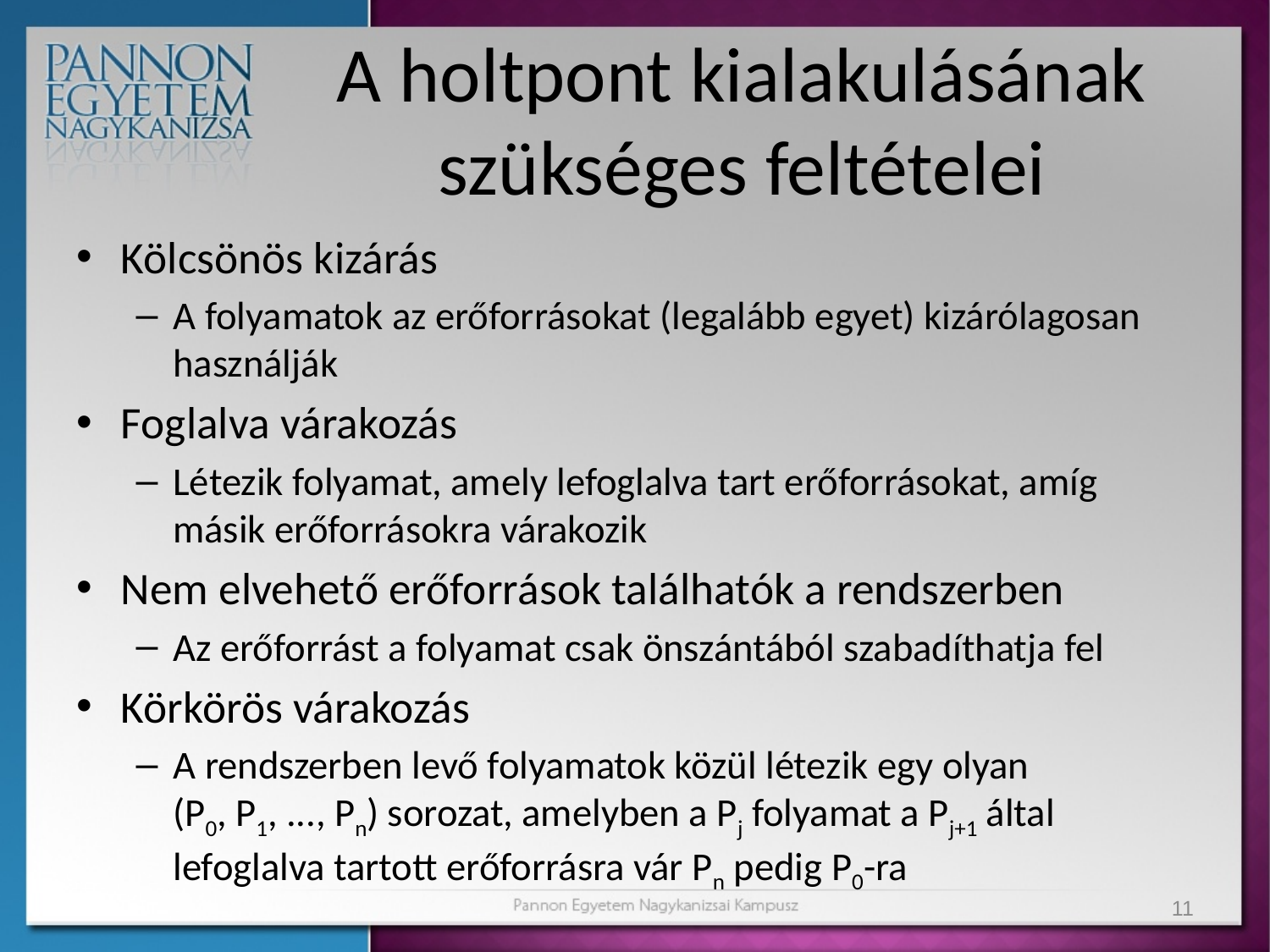

# A holtpont kialakulásának szükséges feltételei
Kölcsönös kizárás
A folyamatok az erőforrásokat (legalább egyet) kizárólagosan használják
Foglalva várakozás
Létezik folyamat, amely lefoglalva tart erőforrásokat, amíg másik erőforrásokra várakozik
Nem elvehető erőforrások találhatók a rendszerben
Az erőforrást a folyamat csak önszántából szabadíthatja fel
Körkörös várakozás
A rendszerben levő folyamatok közül létezik egy olyan (P0, P1, ..., Pn) sorozat, amelyben a Pj folyamat a Pj+1 által lefoglalva tartott erőforrásra vár Pn pedig P0-ra
11